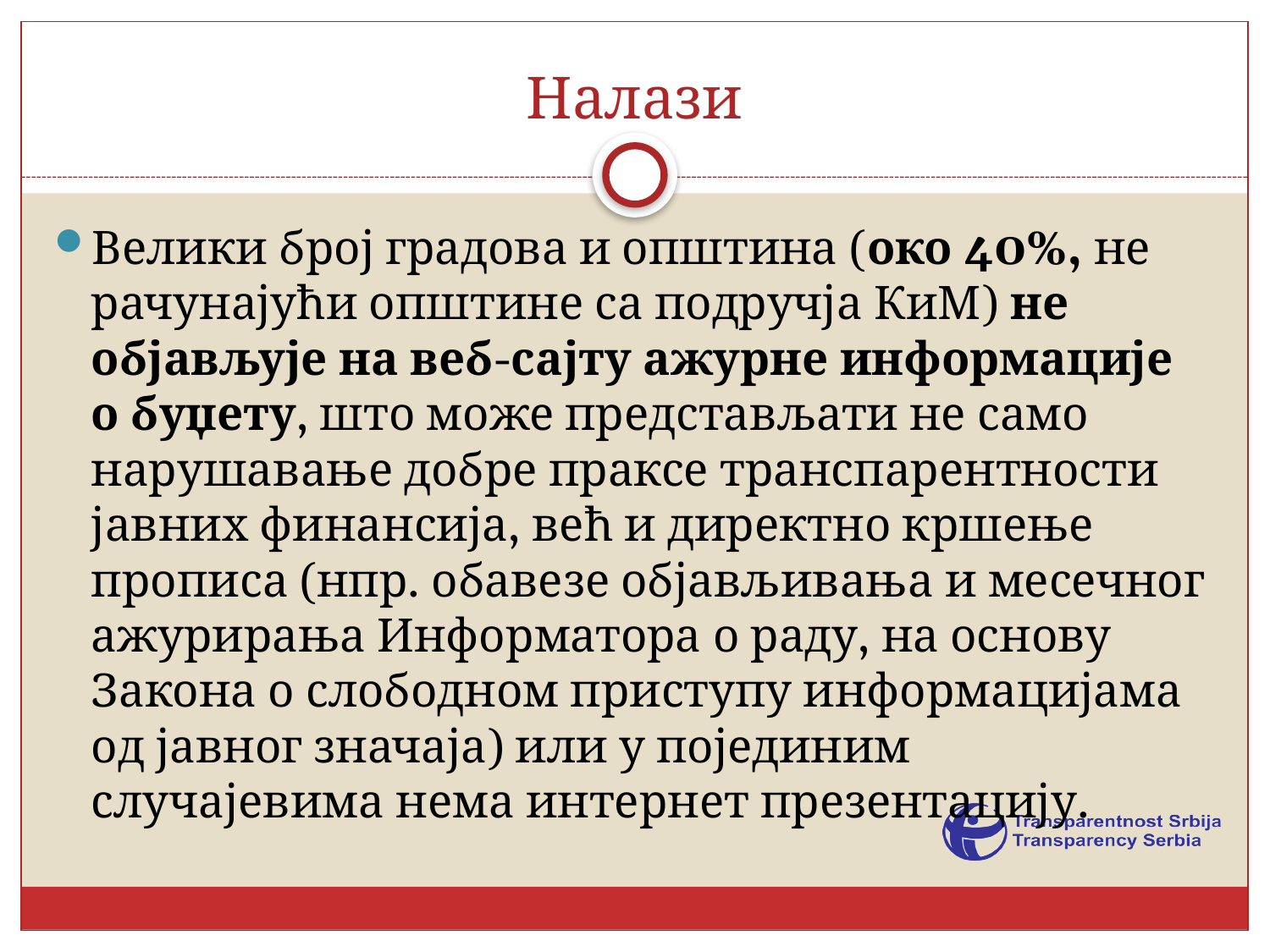

# Налази
Велики број градова и општина (око 40%, не рачунајући општине са подручја КиМ) не објављује на веб-сајту ажурне информације о буџету, што може представљати не само нарушавање добре праксе транспарентности јавних финансија, већ и директно кршење прописа (нпр. обавезе објављивања и месечног ажурирања Информатора о раду, на основу Закона о слободном приступу информацијама од јавног значаја) или у појединим случајевима нема интернет презентацију.